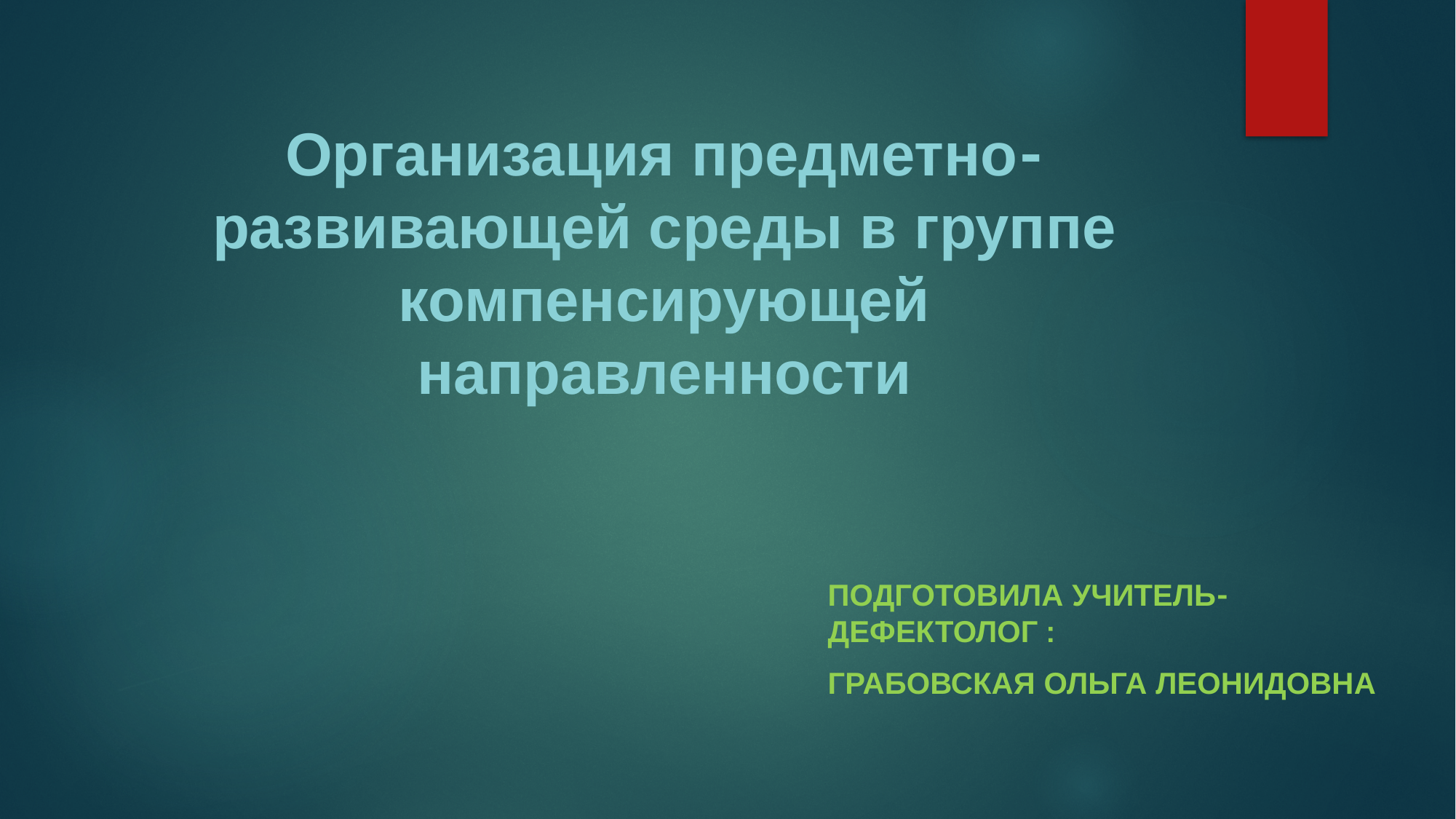

# Организация предметно-развивающей среды в группе компенсирующей направленности
Подготовила Учитель-дефектолог :
Грабовская Ольга Леонидовна